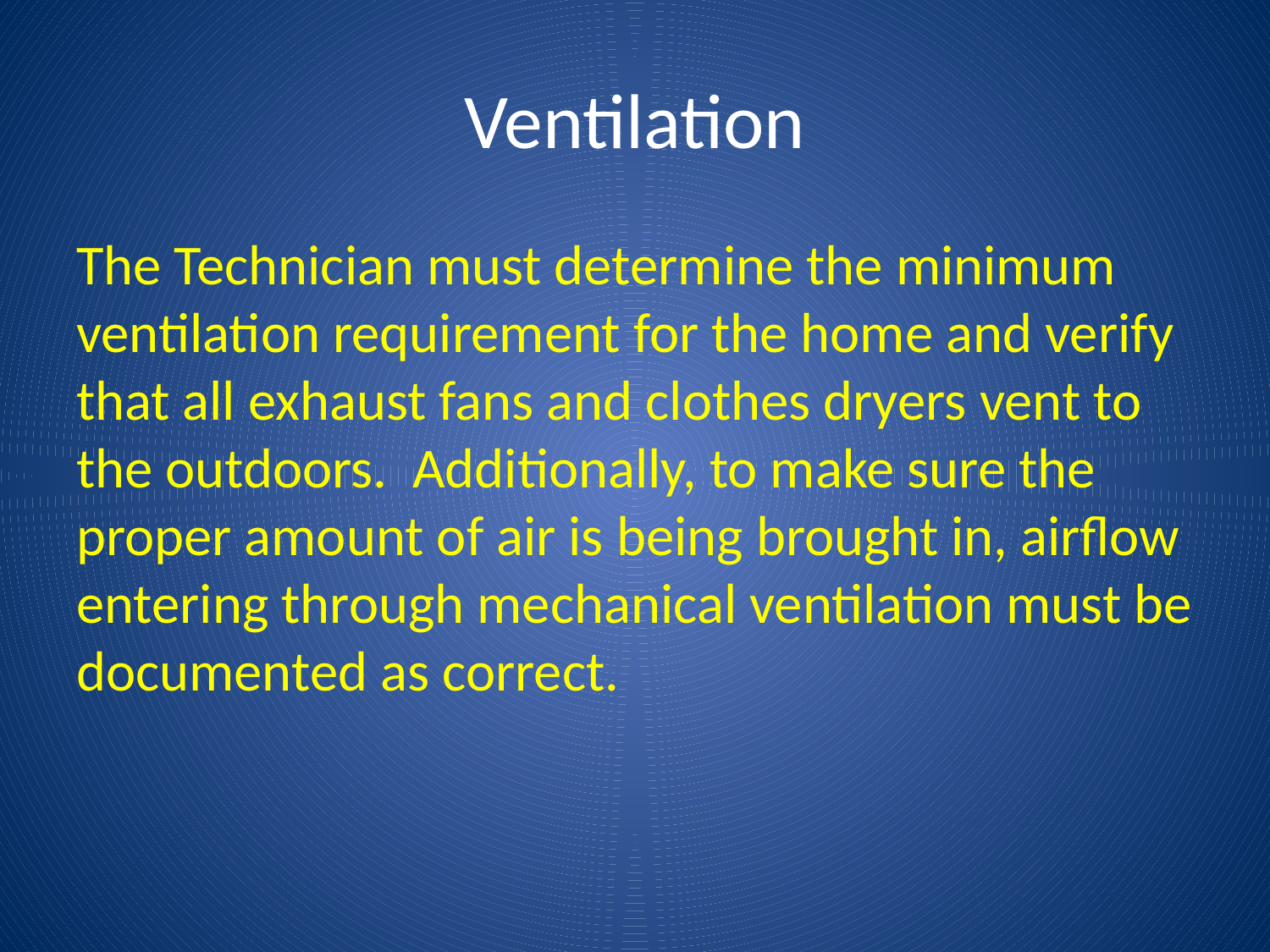

# Ventilation
The Technician must determine the minimum ventilation requirement for the home and verify that all exhaust fans and clothes dryers vent to the outdoors.  Additionally, to make sure the proper amount of air is being brought in, airflow entering through mechanical ventilation must be documented as correct.